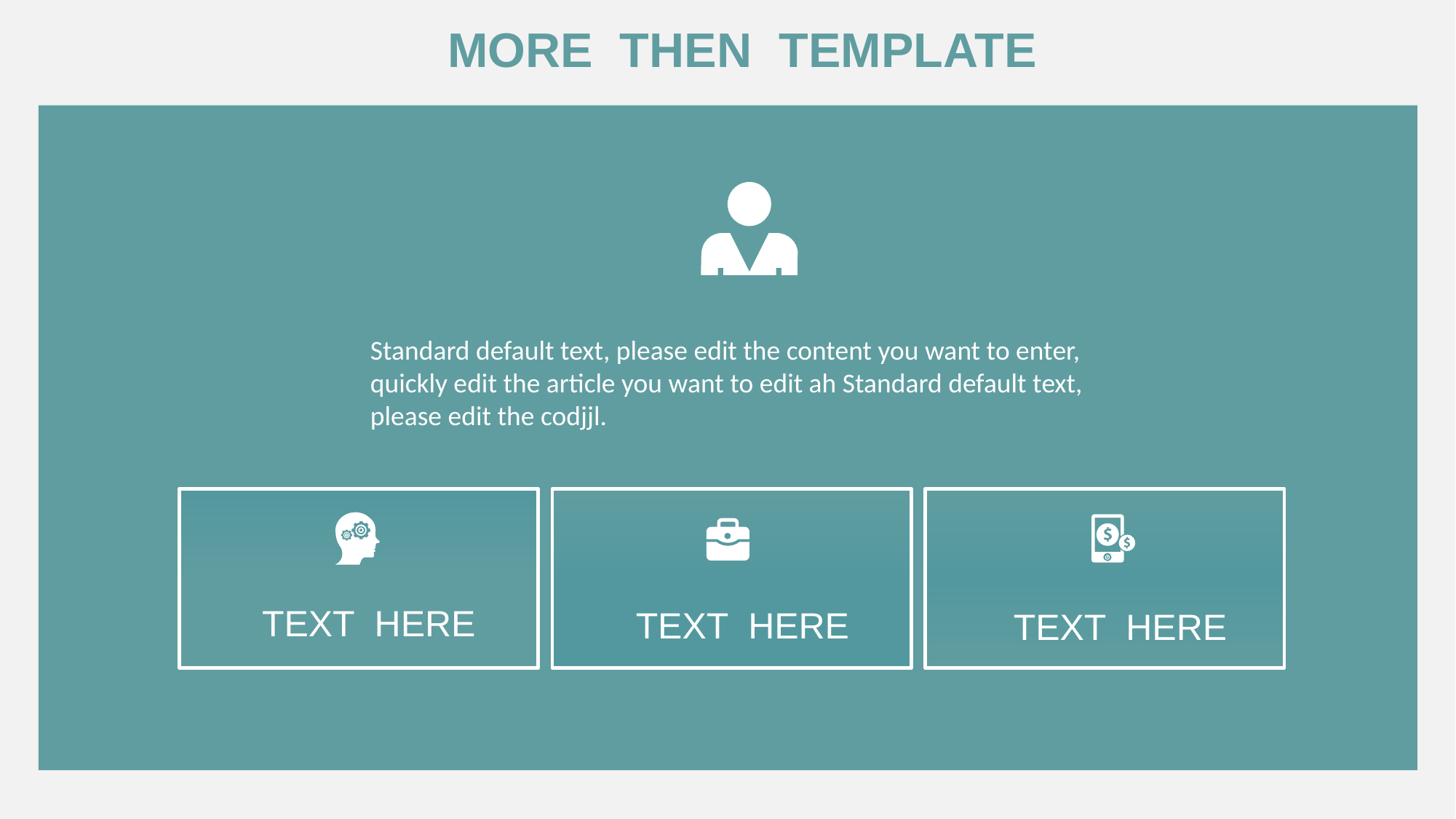

MORE  THEN  TEMPLATE

Standard default text, please edit the content you want to enter, quickly edit the article you want to edit ah Standard default text, please edit the codjjl.

  TEXT  HERE

  TEXT  HERE

  TEXT  HERE